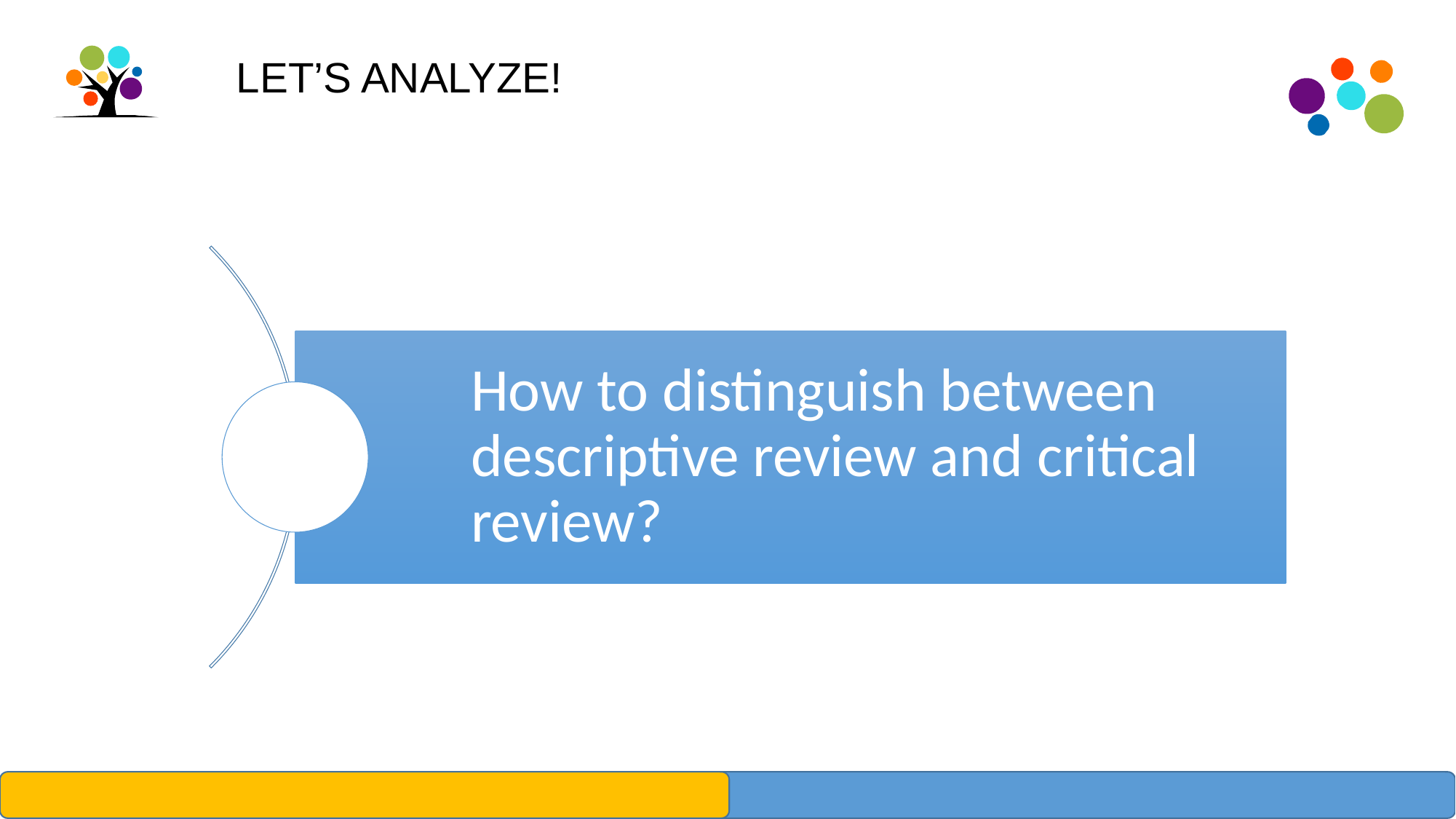

LET’S ANALYZE!
How to distinguish between descriptive review and critical review?